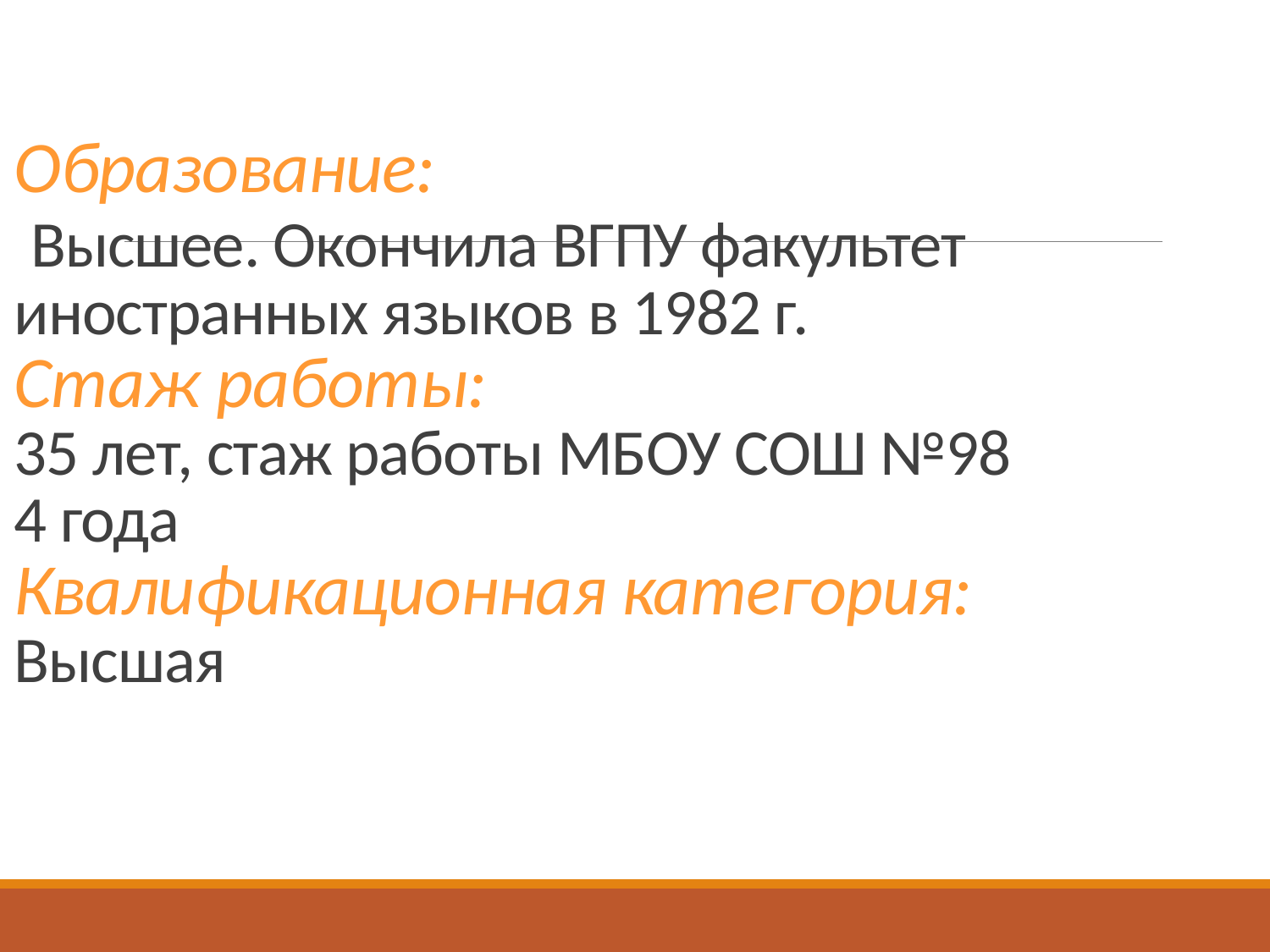

# Образование: Высшее. Окончила ВГПУ факультет иностранных языков в 1982 г. Стаж работы: 35 лет, стаж работы МБОУ СОШ №98 4 года Квалификационная категория: Высшая